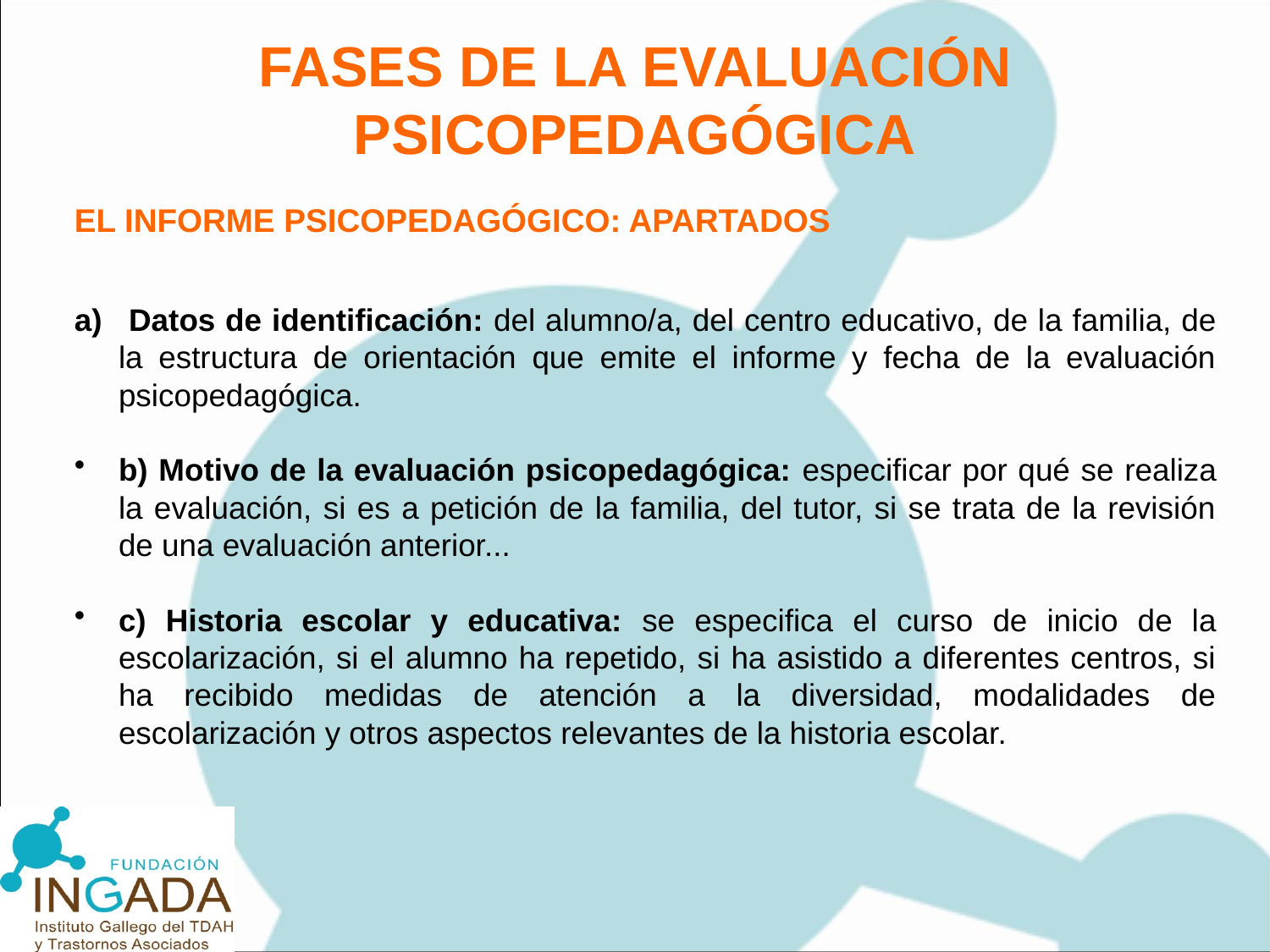

# FASES DE LA EVALUACIÓN PSICOPEDAGÓGICA
EL INFORME PSICOPEDAGÓGICO: APARTADOS

 Datos de identificación: del alumno/a, del centro educativo, de la familia, de la estructura de orientación que emite el informe y fecha de la evaluación psicopedagógica.

b) Motivo de la evaluación psicopedagógica: especificar por qué se realiza la evaluación, si es a petición de la familia, del tutor, si se trata de la revisión de una evaluación anterior...

c) Historia escolar y educativa: se especifica el curso de inicio de la escolarización, si el alumno ha repetido, si ha asistido a diferentes centros, si ha recibido medidas de atención a la diversidad, modalidades de escolarización y otros aspectos relevantes de la historia escolar.